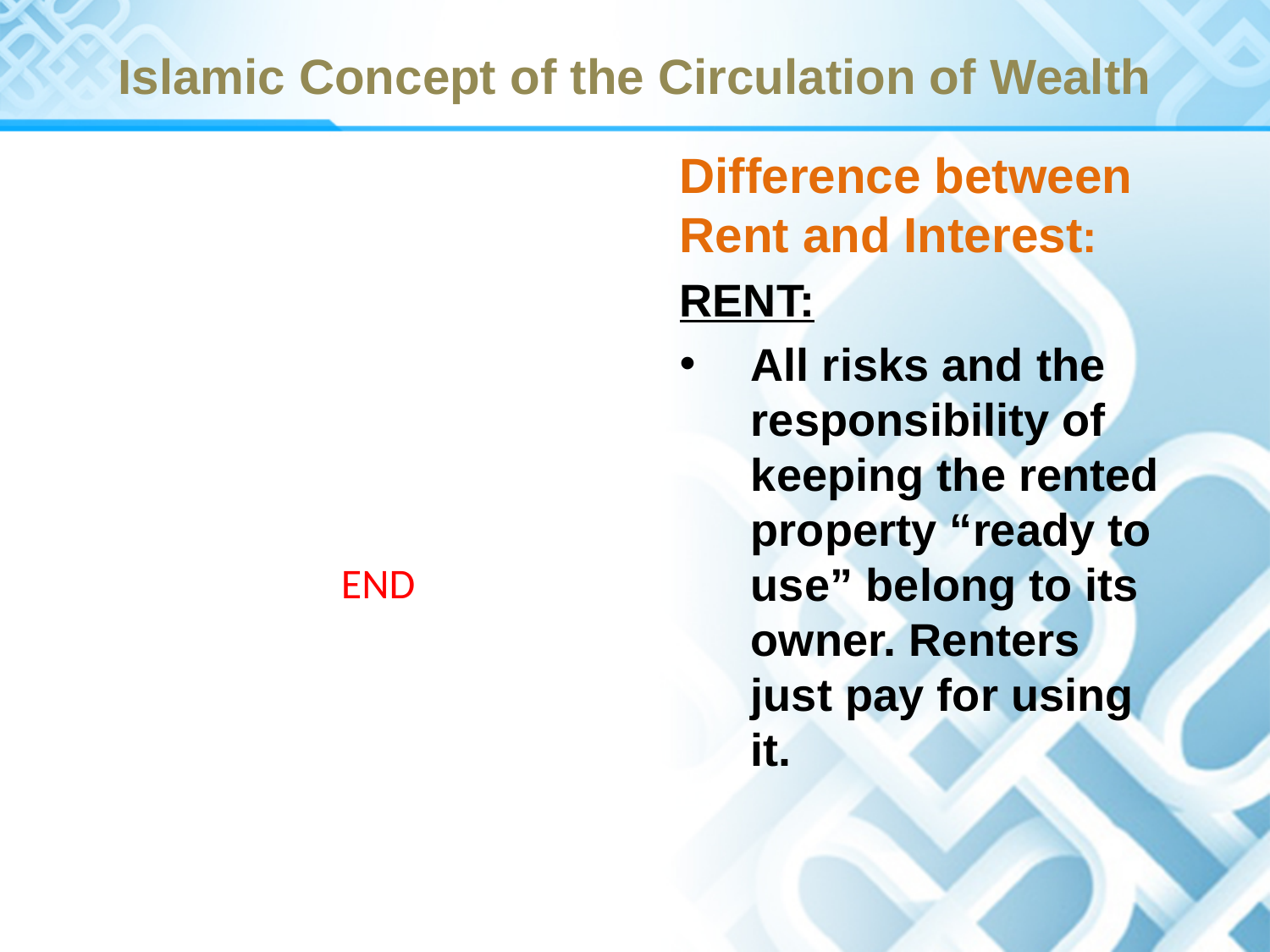

# Islamic Concept of the Circulation of Wealth
Difference between Rent and Interest:
RENT:
All risks and the responsibility of keeping the rented property “ready to use” belong to its owner. Renters just pay for using it.
END